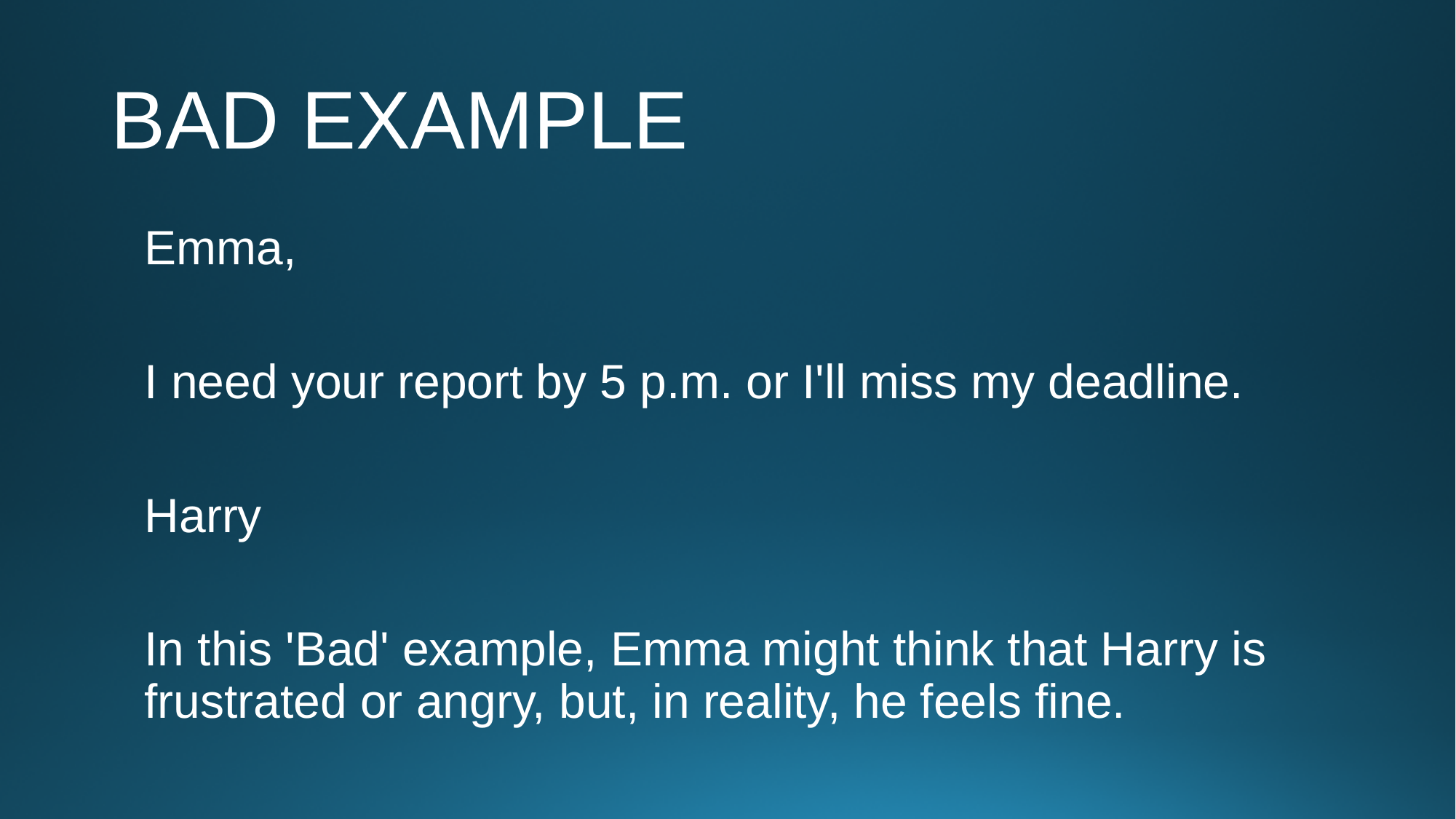

# BAD EXAMPLE
Emma,

I need your report by 5 p.m. or I'll miss my deadline.

Harry

In this 'Bad' example, Emma might think that Harry is frustrated or angry, but, in reality, he feels fine.